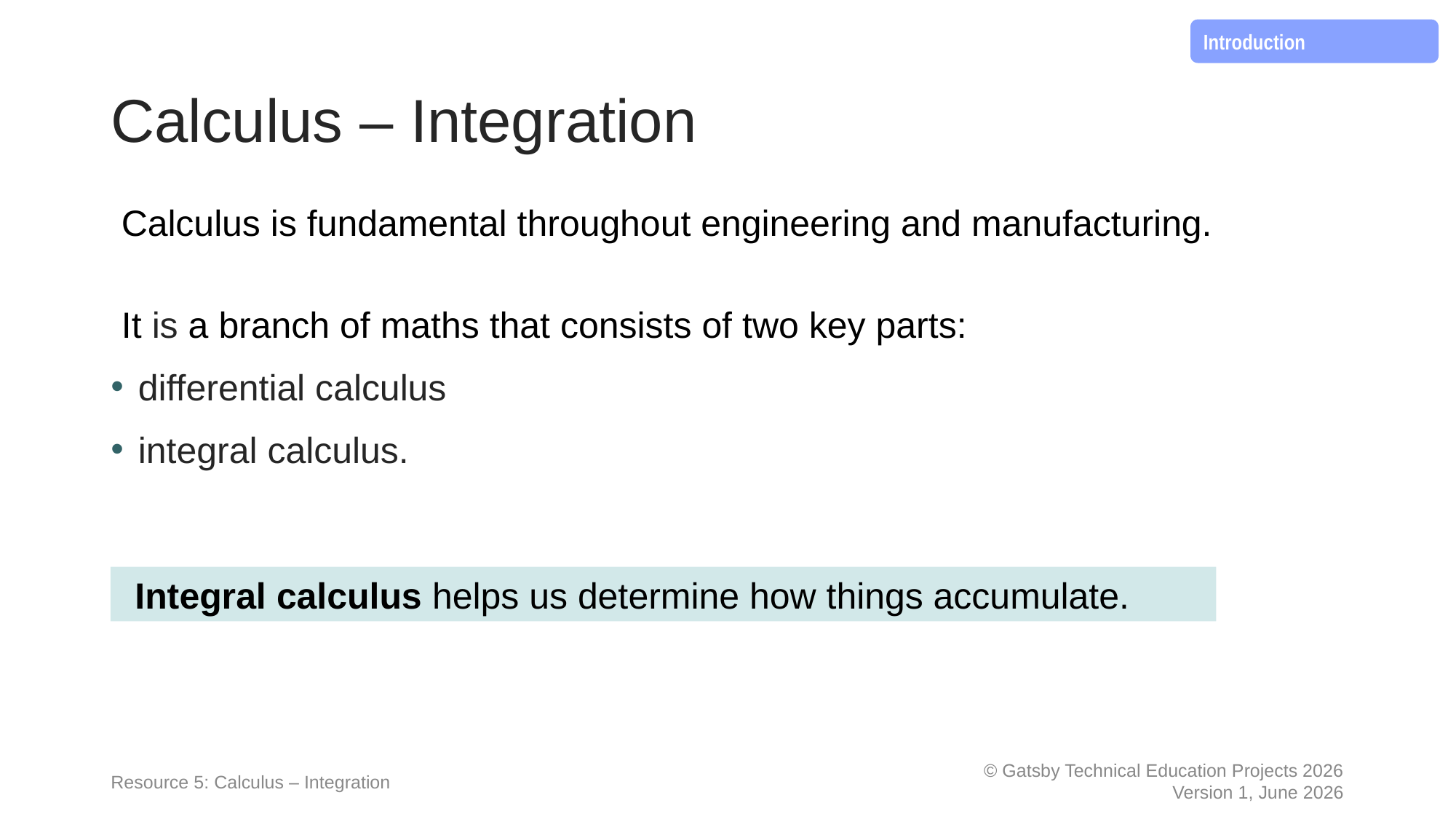

Introduction
# Calculus – Integration
Calculus is fundamental throughout engineering and manufacturing.
It is a branch of maths that consists of two key parts:
differential calculus
integral calculus.

Integral calculus helps us determine how things accumulate.
Resource 5: Calculus – Integration